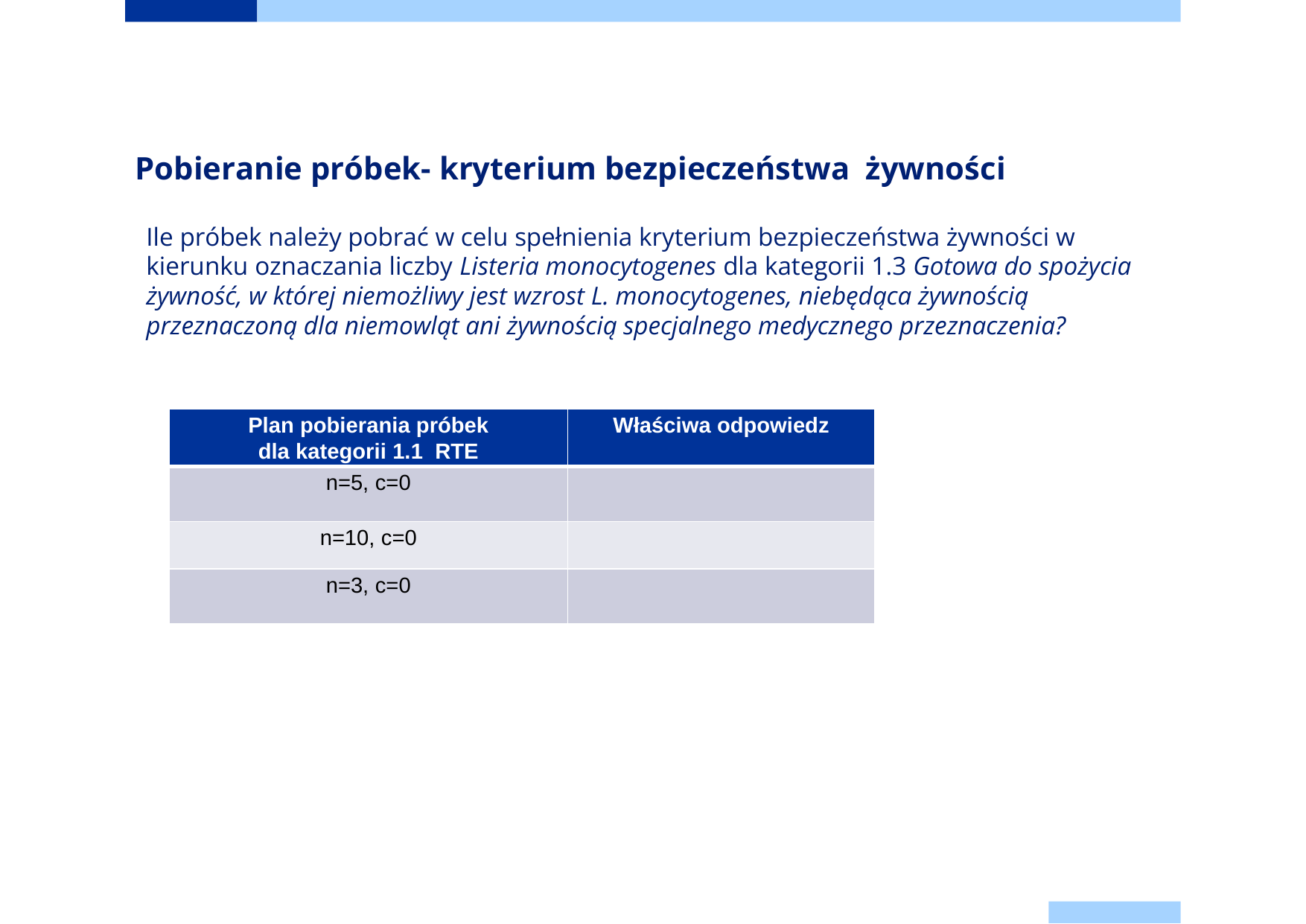

# Pobieranie próbek- kryterium bezpieczeństwa  żywności
Ile próbek należy pobrać w celu spełnienia kryterium bezpieczeństwa żywności w kierunku oznaczania liczby Listeria monocytogenes dla kategorii 1.3 Gotowa do spożycia żywność, w której niemożliwy jest wzrost L. monocytogenes, niebędąca żywnością przeznaczoną dla niemowląt ani żywnością specjalnego medycznego przeznaczenia?
| Plan pobierania próbek dla kategorii 1.1 RTE | Właściwa odpowiedz |
| --- | --- |
| n=5, c=0 |  |
| n=10, c=0 |  |
| n=3, c=0 |  |